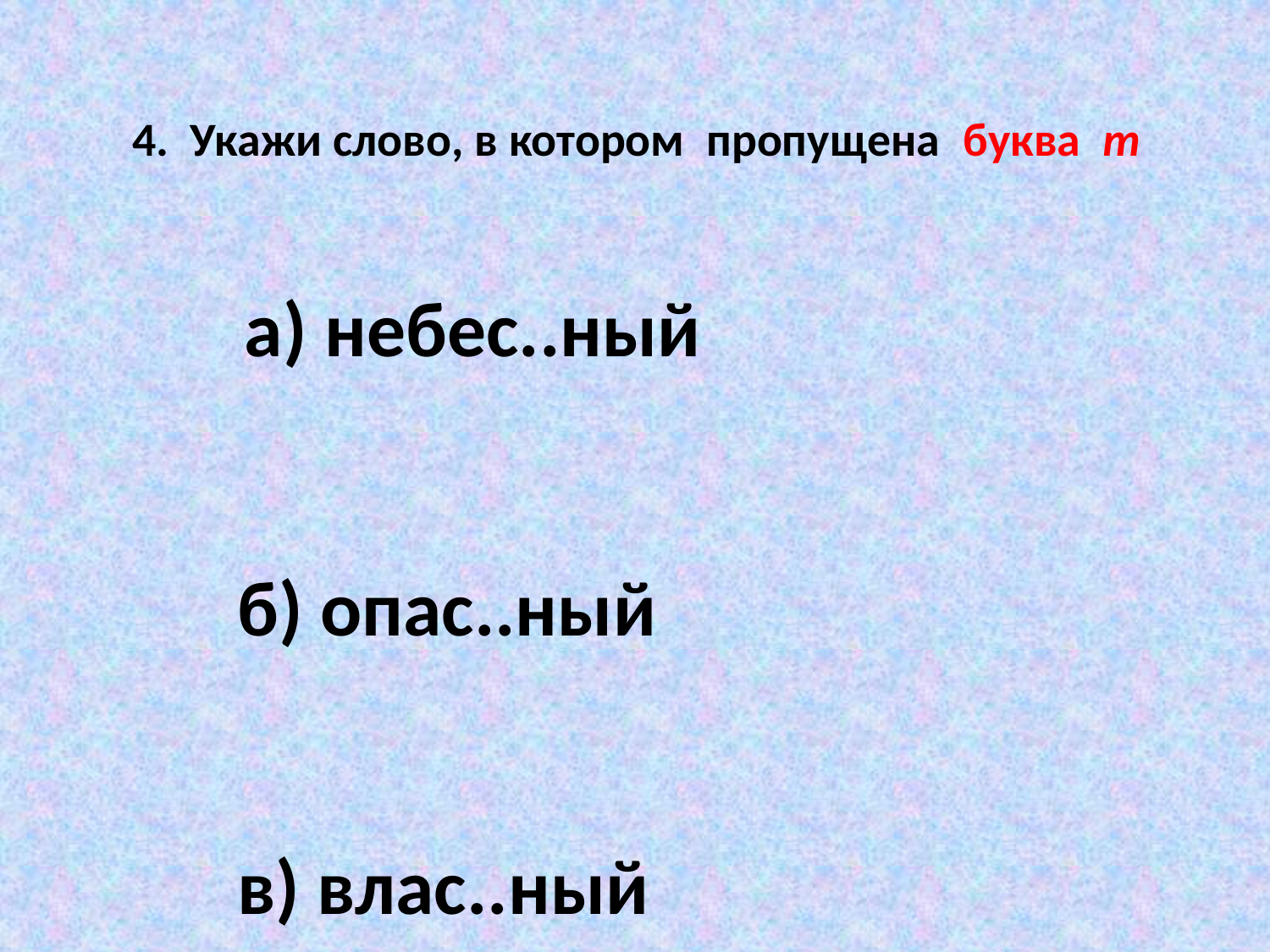

# 4.  Укажи слово, в котором  пропущена  буква  т
 а) небес..ный
б) опас..ный
в) влас..ный
г) древес..ный